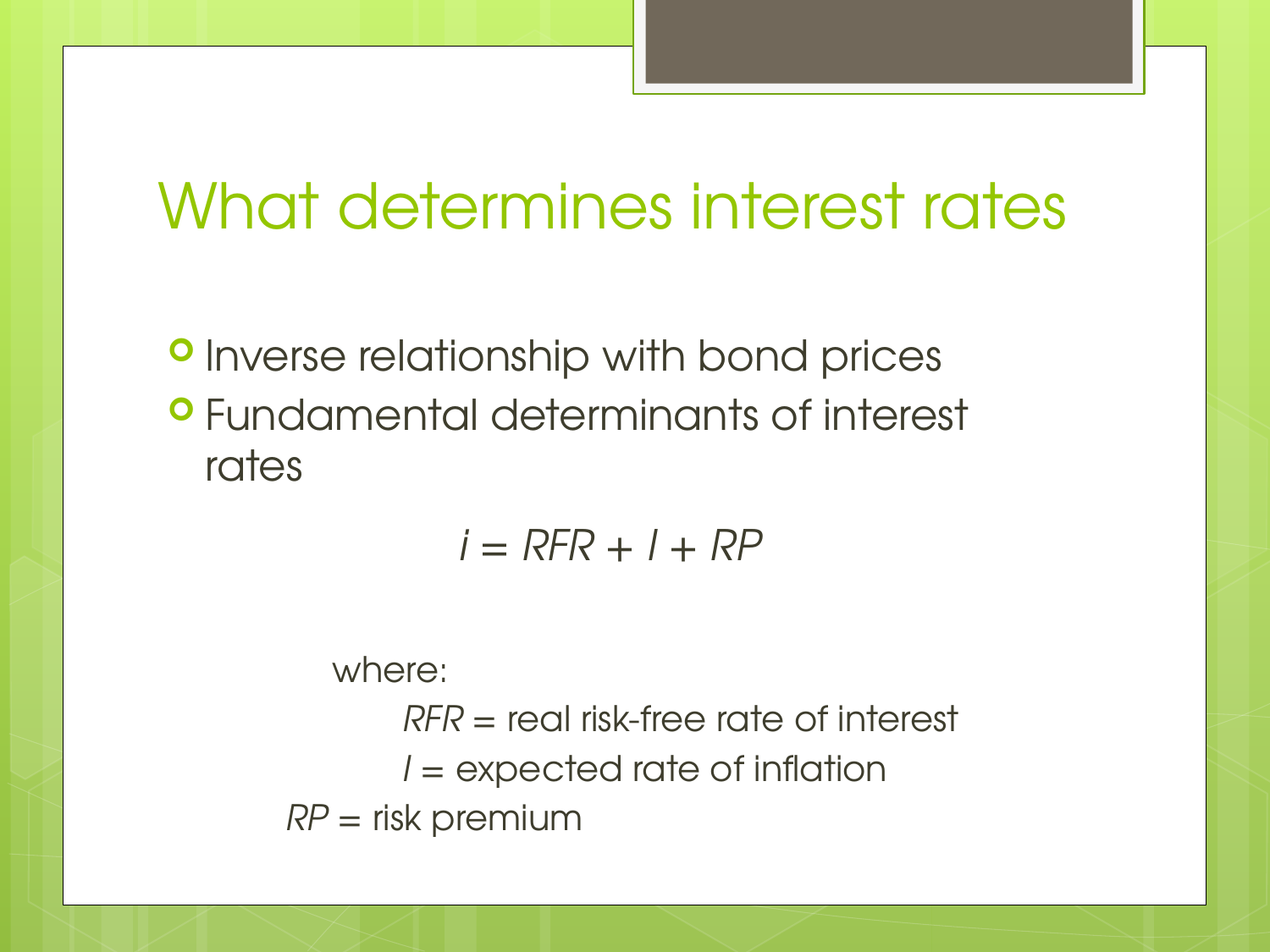

# What determines interest rates
Inverse relationship with bond prices
Fundamental determinants of interest rates
			i = RFR + I + RP
		where:
		   RFR = real risk-free rate of interest
		   I = expected rate of inflation
	    RP = risk premium